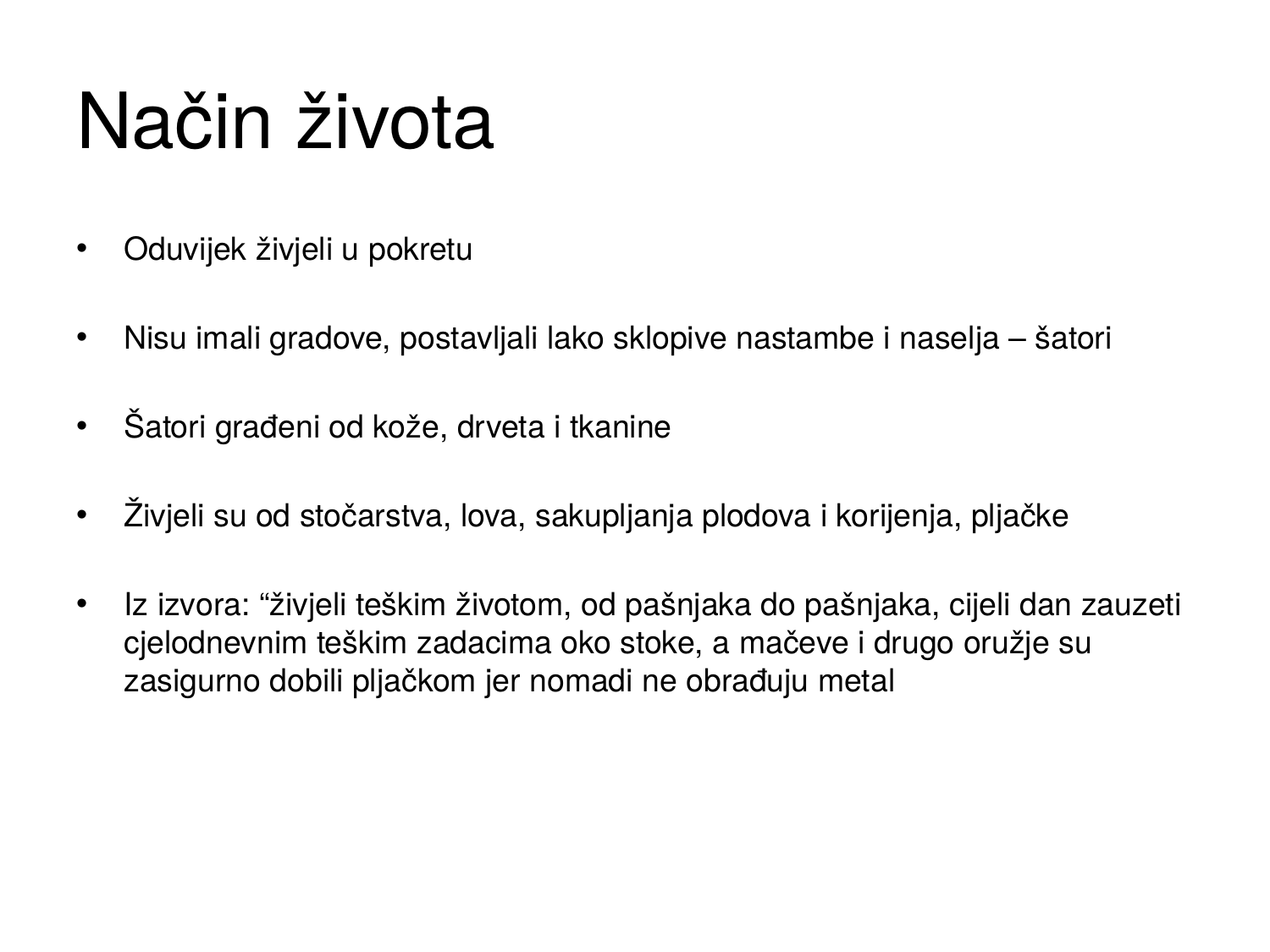

# Način života
Oduvijek živjeli u pokretu

Nisu imali gradove, postavljali lako sklopive nastambe i naselja – šatori

Šatori građeni od kože, drveta i tkanine

Živjeli su od stočarstva, lova, sakupljanja plodova i korijenja, pljačke

Iz izvora: “živjeli teškim životom, od pašnjaka do pašnjaka, cijeli dan zauzeti cjelodnevnim teškim zadacima oko stoke, a mačeve i drugo oružje su zasigurno dobili pljačkom jer nomadi ne obrađuju metal